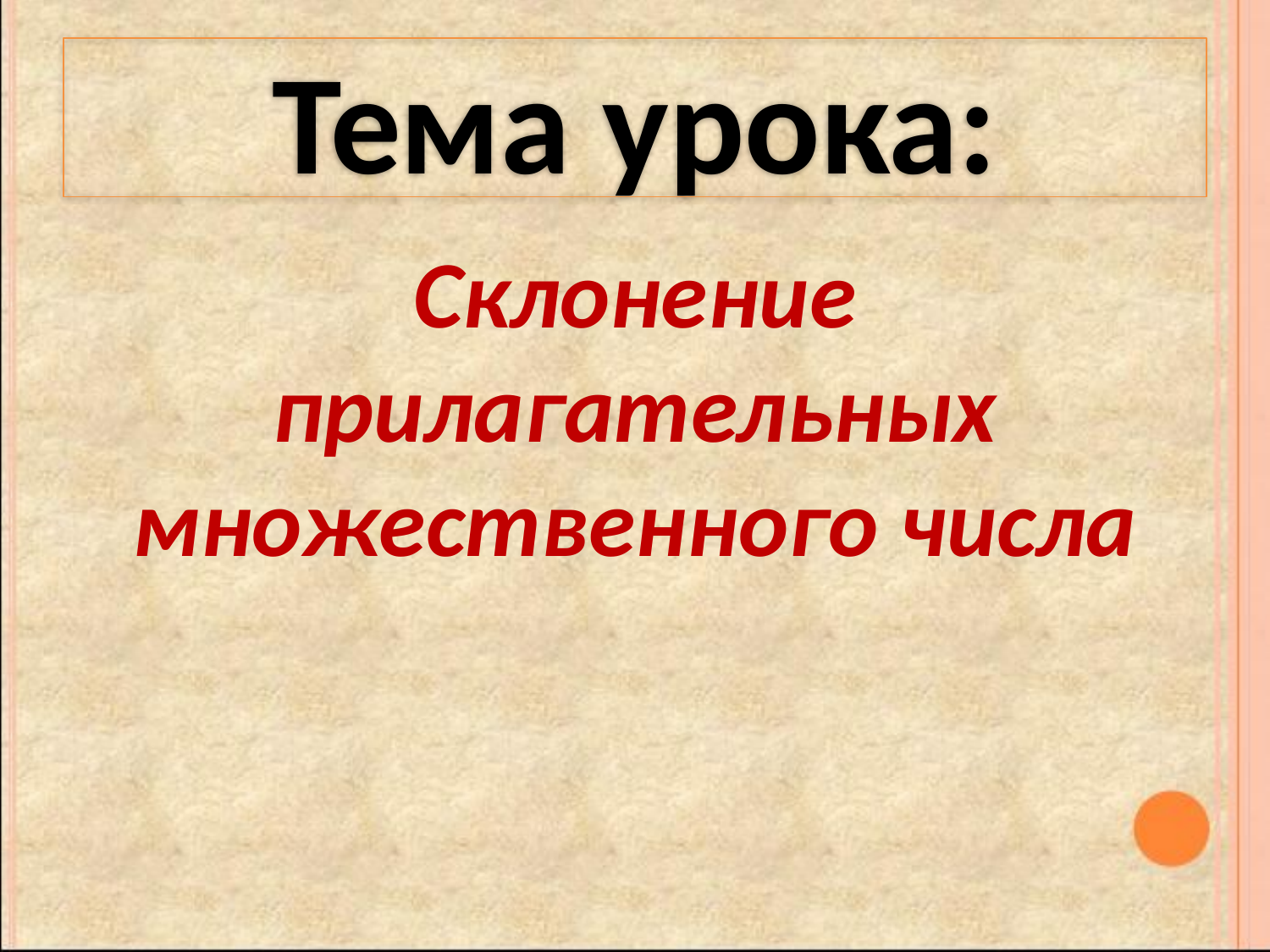

# Тема урока:

Склонение прилагательных множественного числа